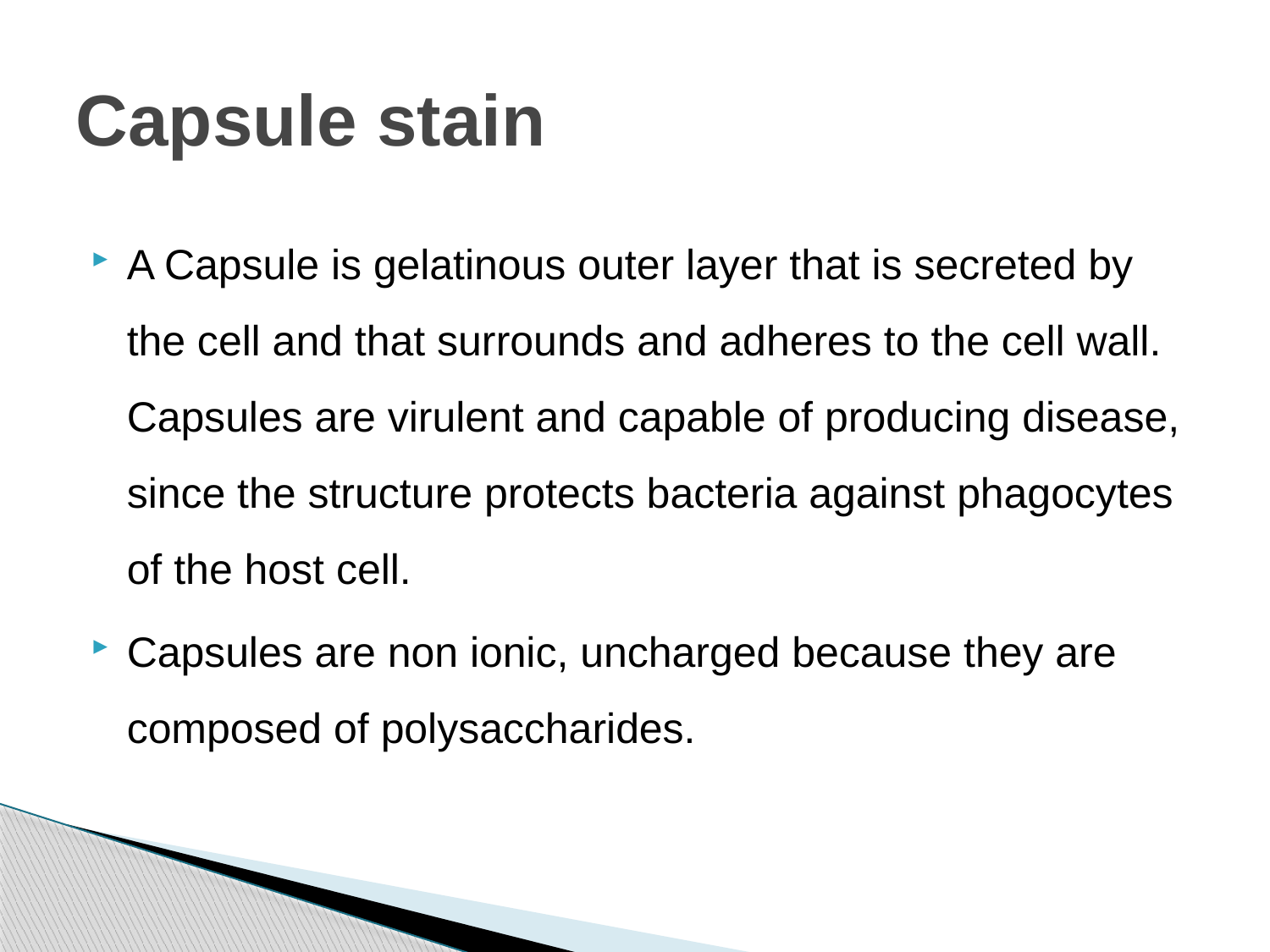

# Capsule stain
A Capsule is gelatinous outer layer that is secreted by the cell and that surrounds and adheres to the cell wall. Capsules are virulent and capable of producing disease, since the structure protects bacteria against phagocytes of the host cell.
Capsules are non ionic, uncharged because they are composed of polysaccharides.